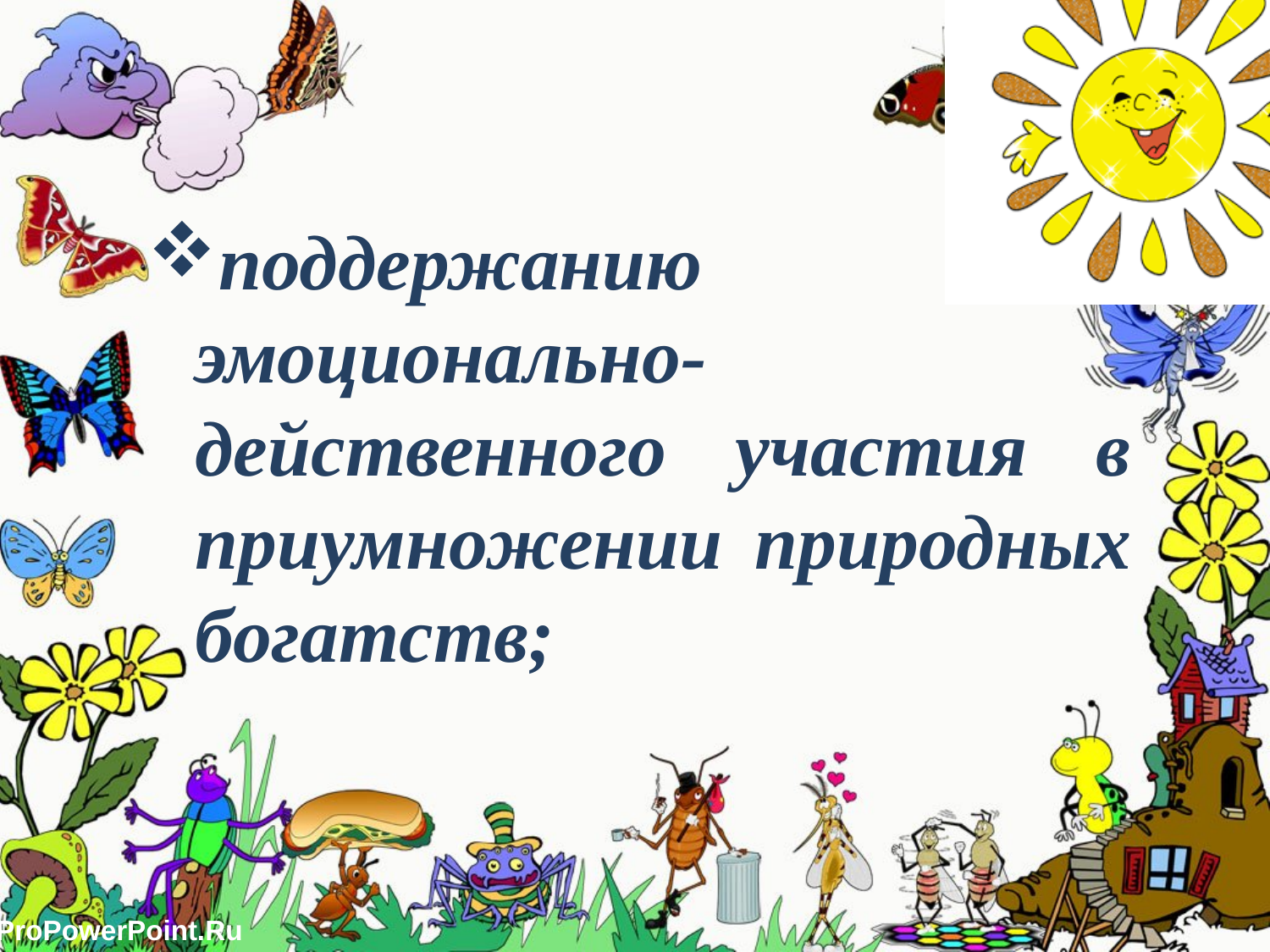

поддержанию эмоционально-действенного участия в приумножении природных богатств;